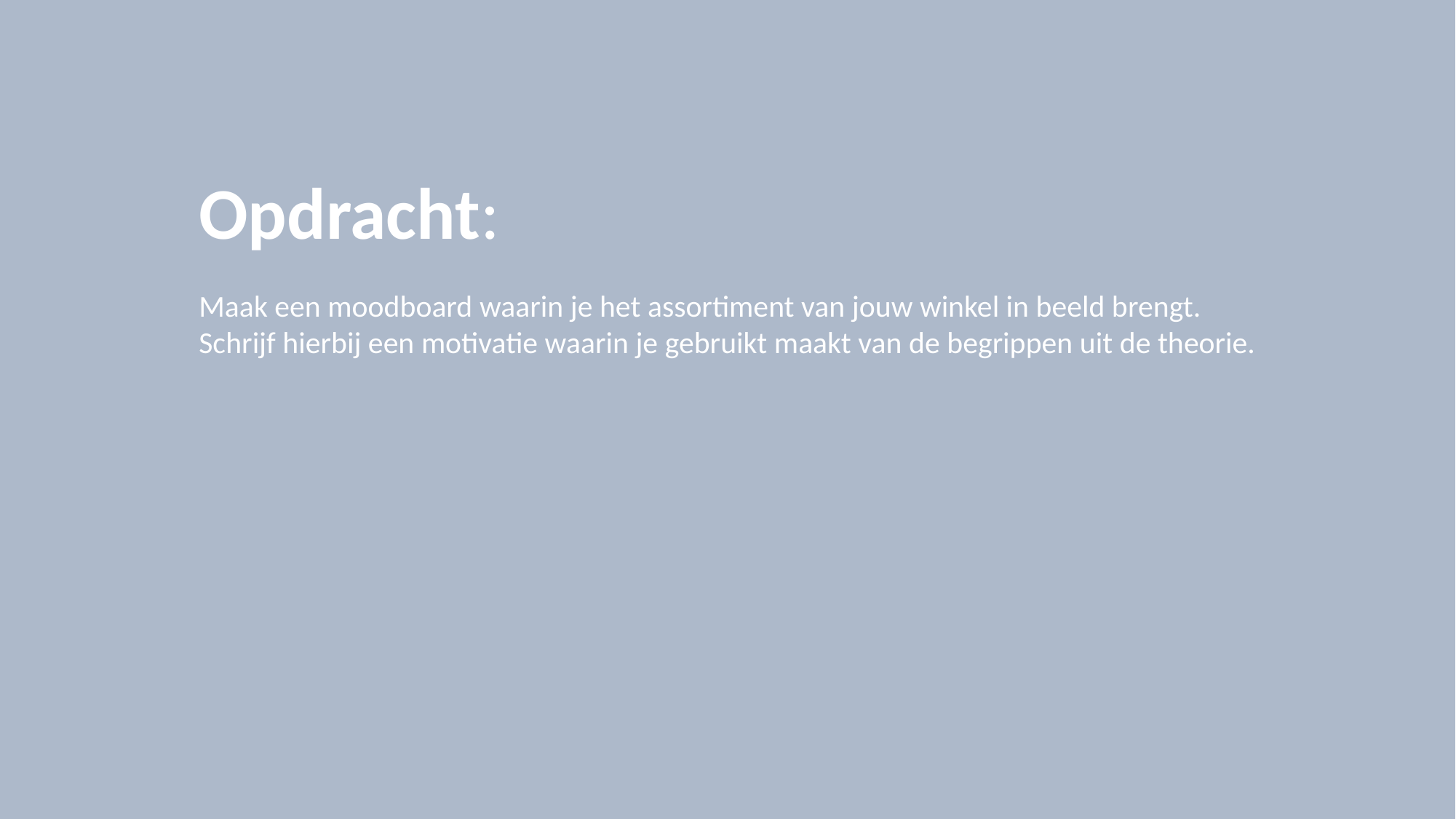

Opdracht:

Maak een moodboard waarin je het assortiment van jouw winkel in beeld brengt.
Schrijf hierbij een motivatie waarin je gebruikt maakt van de begrippen uit de theorie.